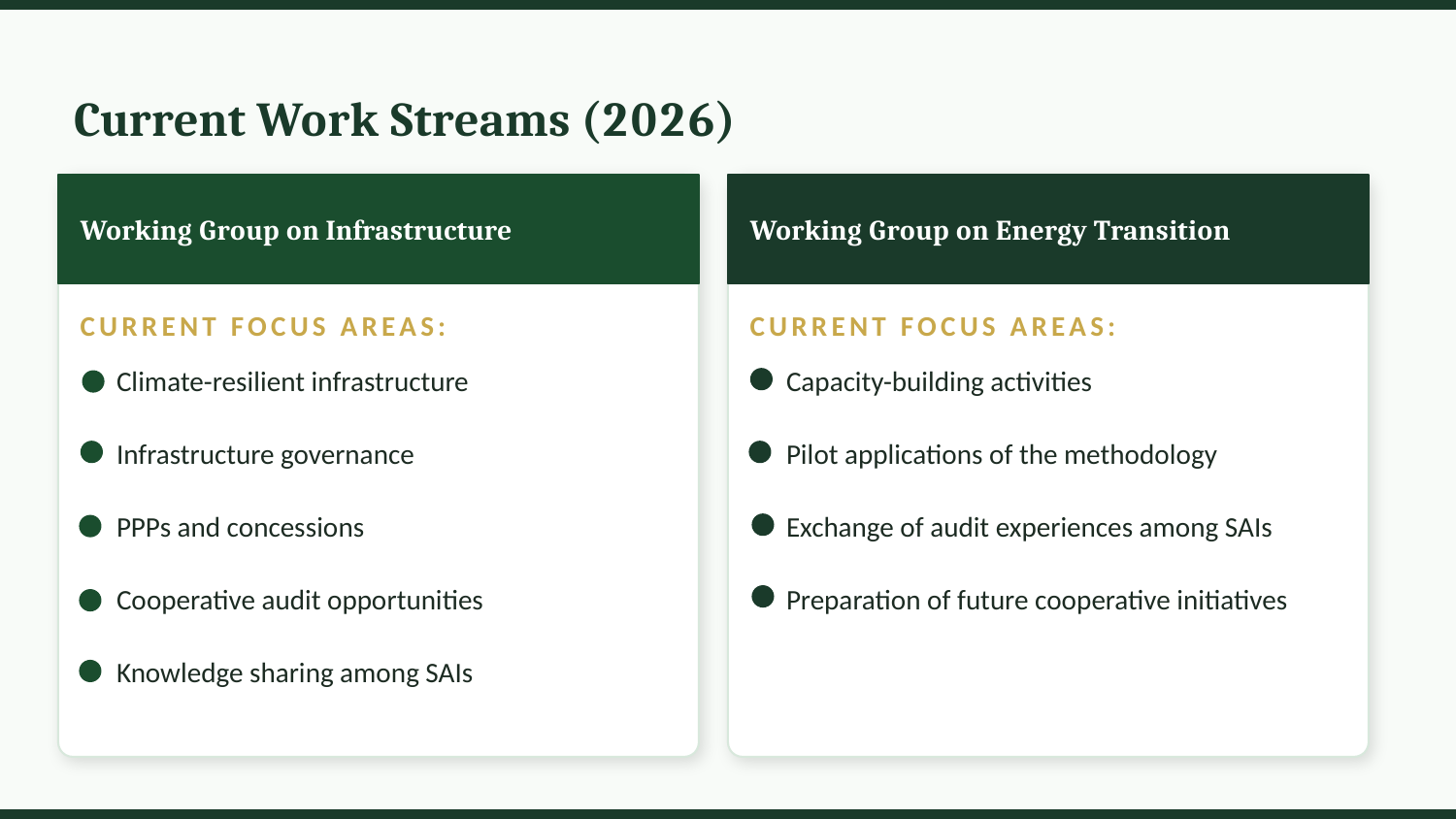

Current Work Streams (2026)

Working Group on Infrastructure
Working Group on Energy Transition

CURRENT FOCUS AREAS:
CURRENT FOCUS AREAS:
Climate-resilient infrastructure
Capacity-building activities

Infrastructure governance
Pilot applications of the methodology

PPPs and concessions
Exchange of audit experiences among SAIs

Cooperative audit opportunities
Preparation of future cooperative initiatives

Knowledge sharing among SAIs